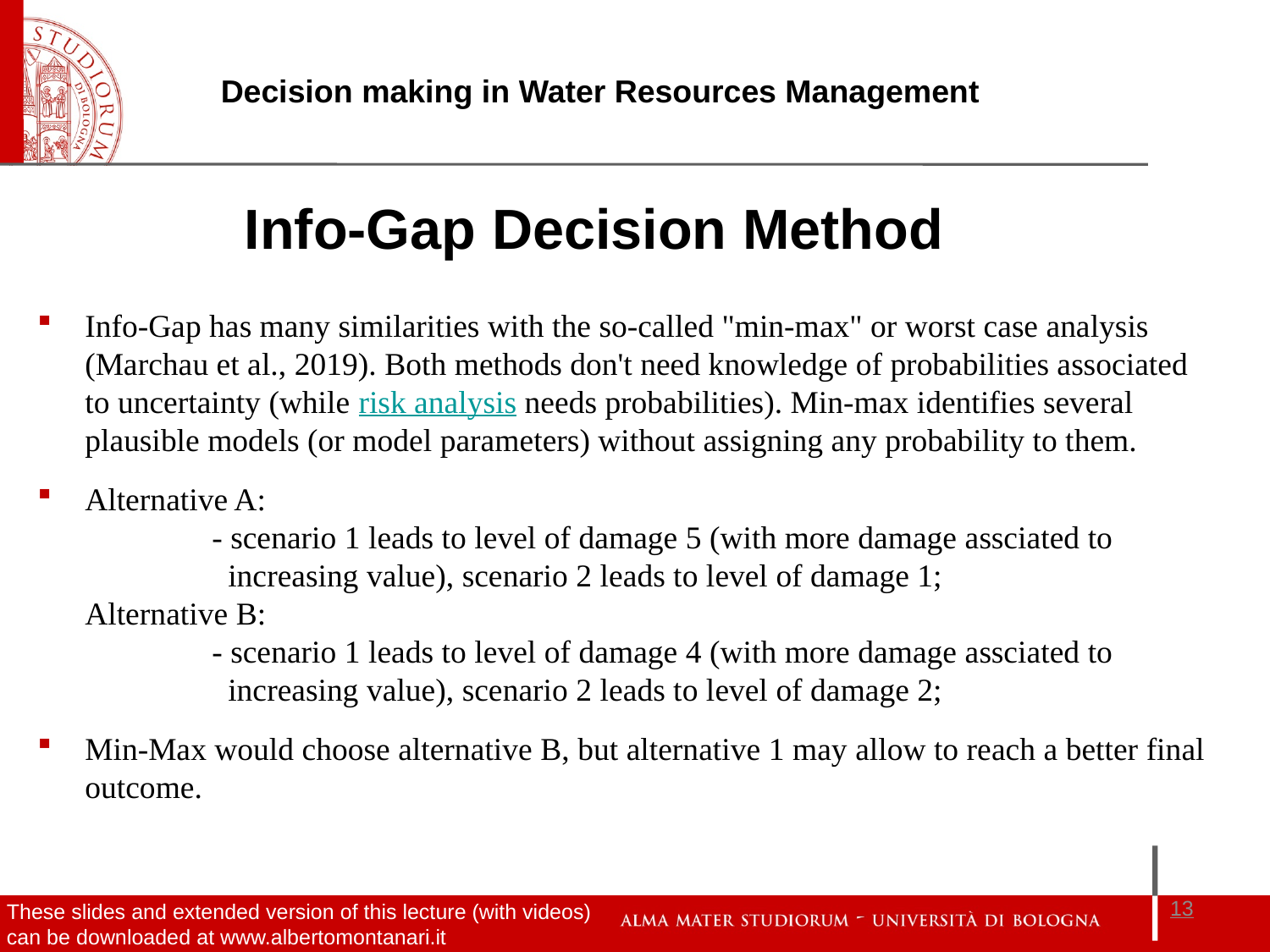

Info-Gap Decision Method
Info-Gap has many similarities with the so-called "min-max" or worst case analysis (Marchau et al., 2019). Both methods don't need knowledge of probabilities associated to uncertainty (while risk analysis needs probabilities). Min-max identifies several plausible models (or model parameters) without assigning any probability to them.
Alternative A:
	- scenario 1 leads to level of damage 5 (with more damage assciated to
	  increasing value), scenario 2 leads to level of damage 1;
Alternative B:
	- scenario 1 leads to level of damage 4 (with more damage assciated to
	  increasing value), scenario 2 leads to level of damage 2;
Min-Max would choose alternative B, but alternative 1 may allow to reach a better final outcome.
13